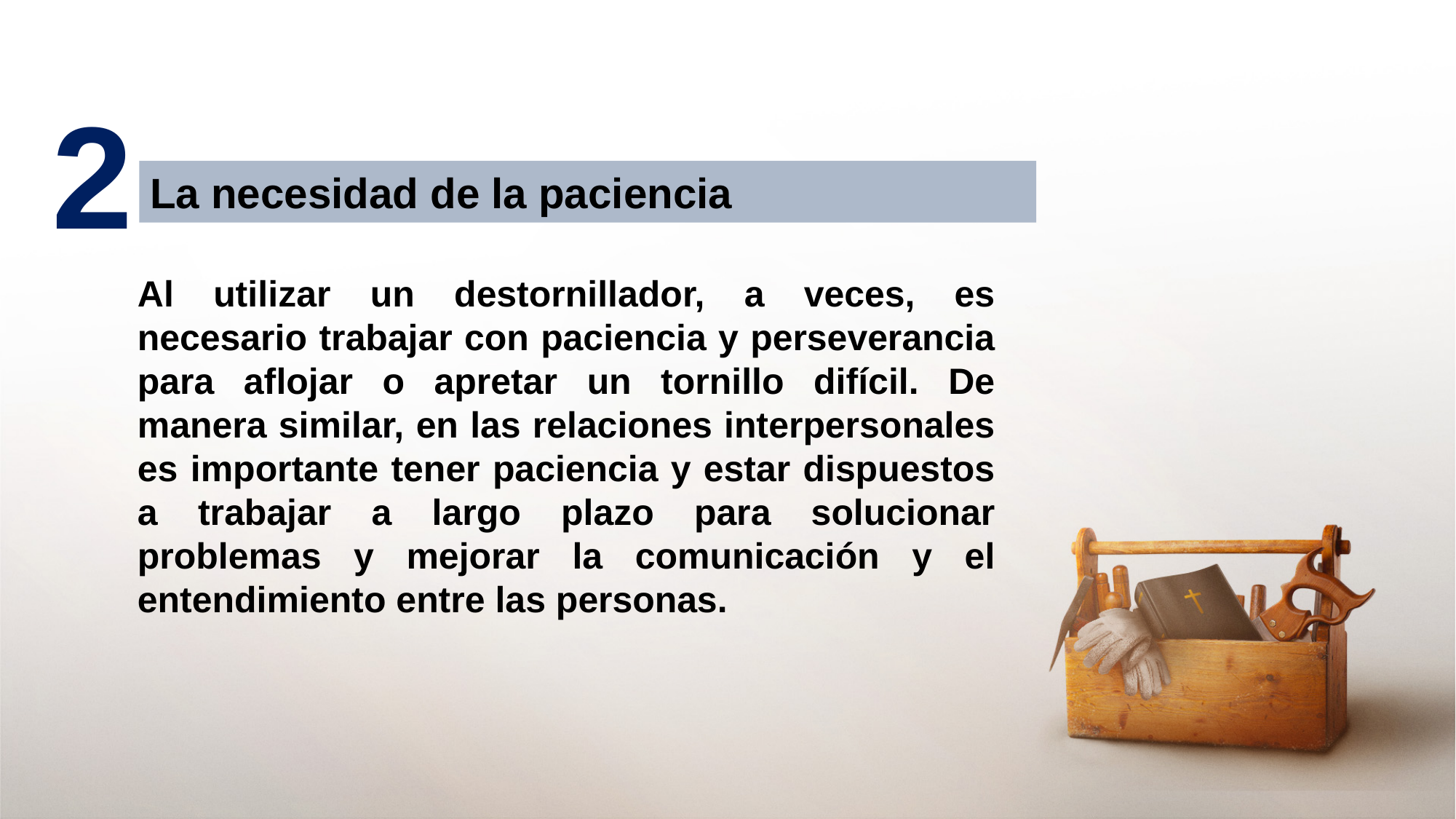

2
La necesidad de la paciencia
Al utilizar un destornillador, a veces, es necesario trabajar con paciencia y perseverancia para aflojar o apretar un tornillo difícil. De manera similar, en las relaciones interpersonales es importante tener paciencia y estar dispuestos a trabajar a largo plazo para solucionar problemas y mejorar la comunicación y el entendimiento entre las personas.